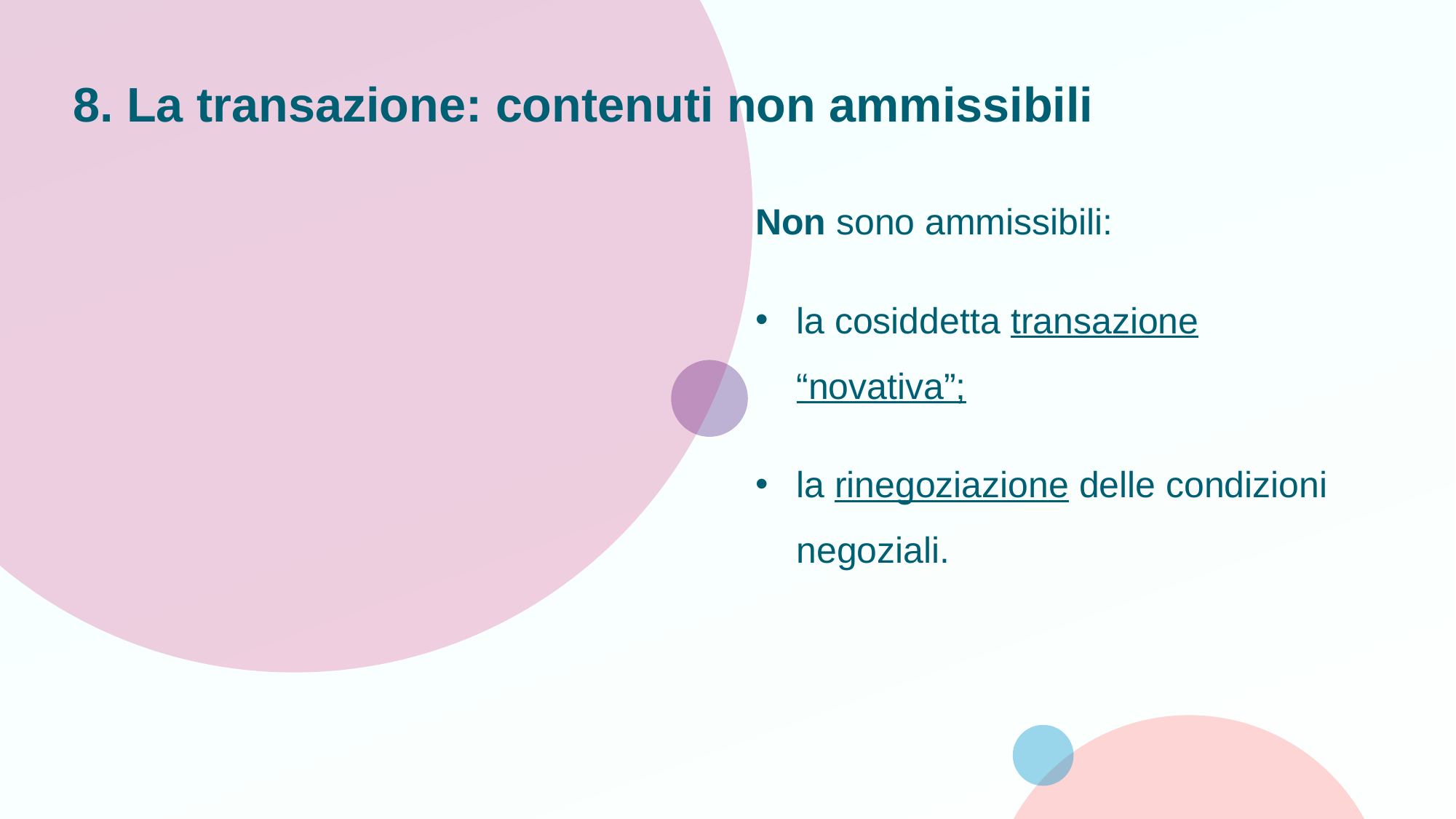

# 8. La transazione: contenuti non ammissibili
Non sono ammissibili:
la cosiddetta transazione “novativa”;
la rinegoziazione delle condizioni negoziali.